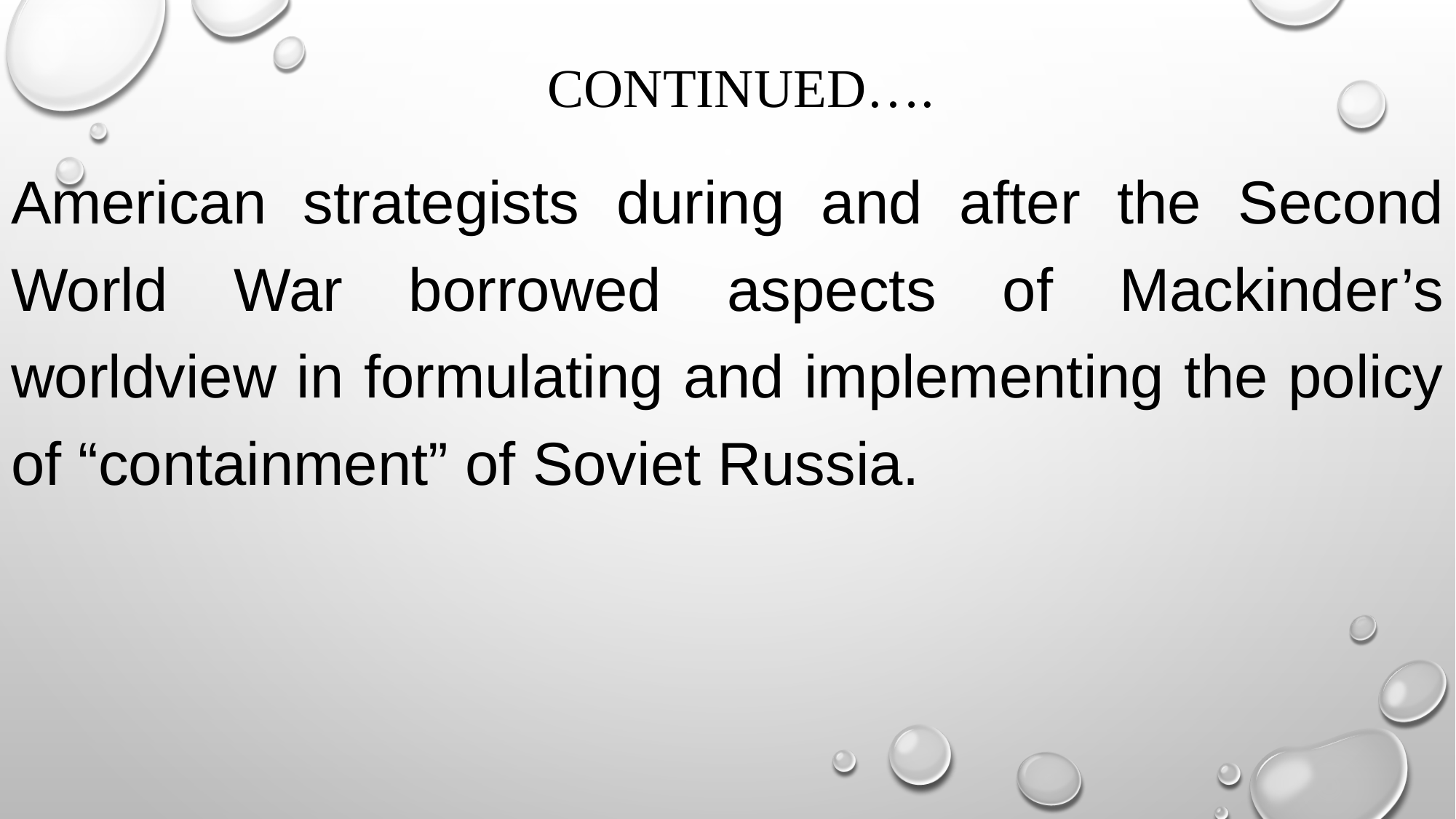

# continued….
American strategists during and after the Second World War borrowed aspects of Mackinder’s worldview in formulating and implementing the policy of “containment” of Soviet Russia.